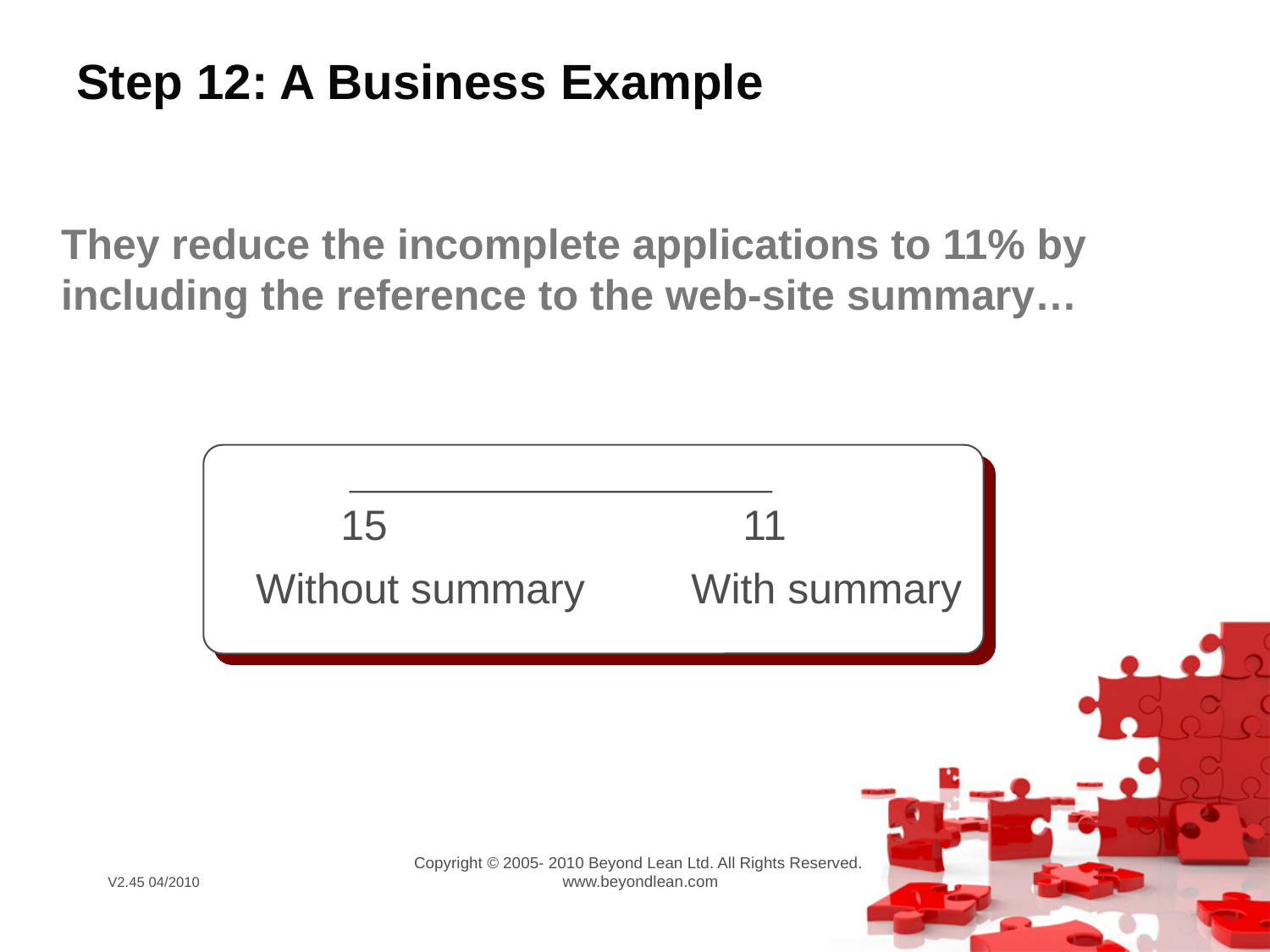

# Step 12: A Business Example
They reduce the incomplete applications to 11% by including the reference to the web-site summary…

15

11
Without summary         With summary